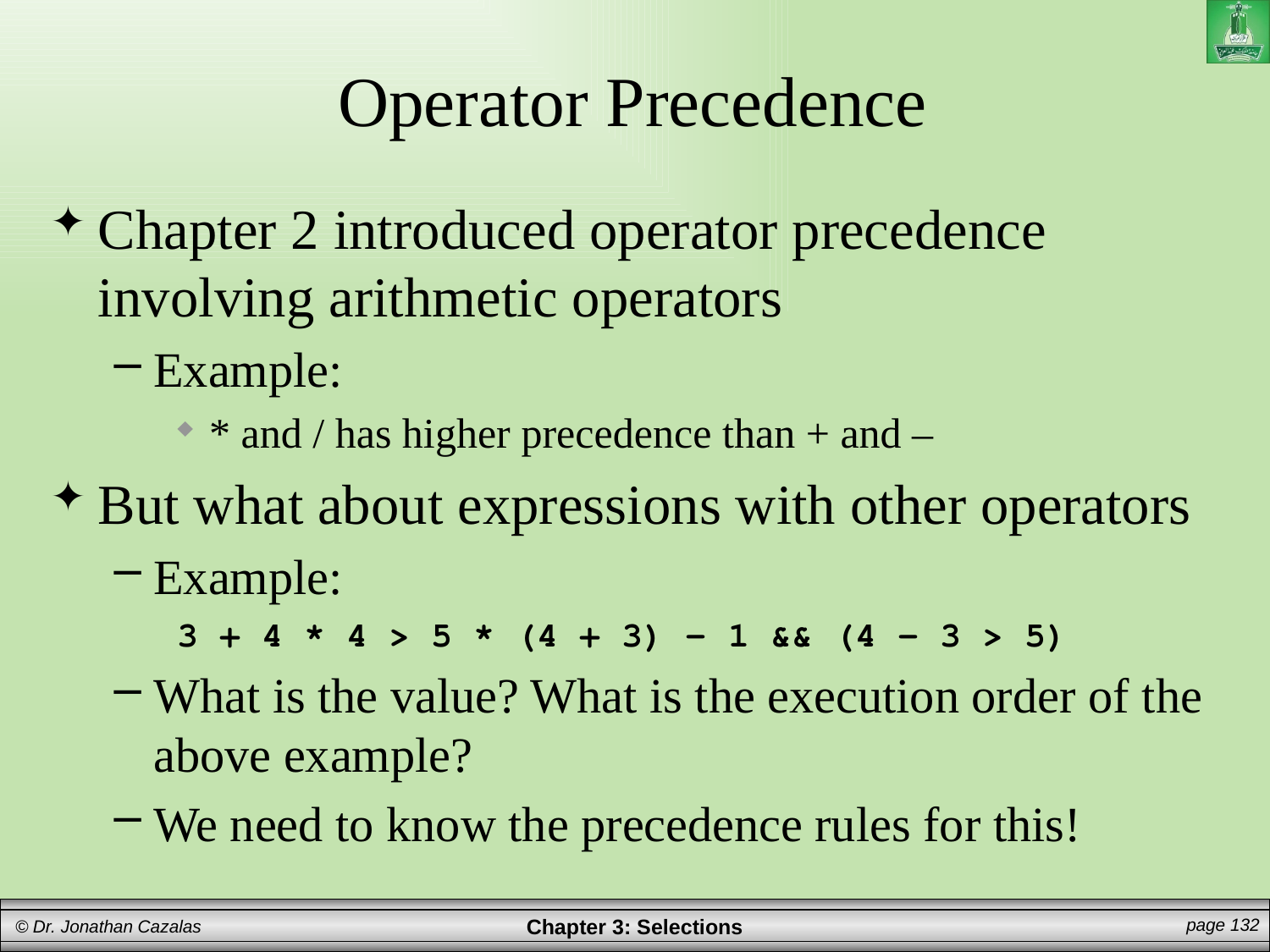

# Operator Precedence
Chapter 2 introduced operator precedence involving arithmetic operators
Example:
* and / has higher precedence than + and –
But what about expressions with other operators
Example:
3 + 4 * 4 > 5 * (4 + 3) – 1 && (4 – 3 > 5)
What is the value? What is the execution order of the above example?
We need to know the precedence rules for this!